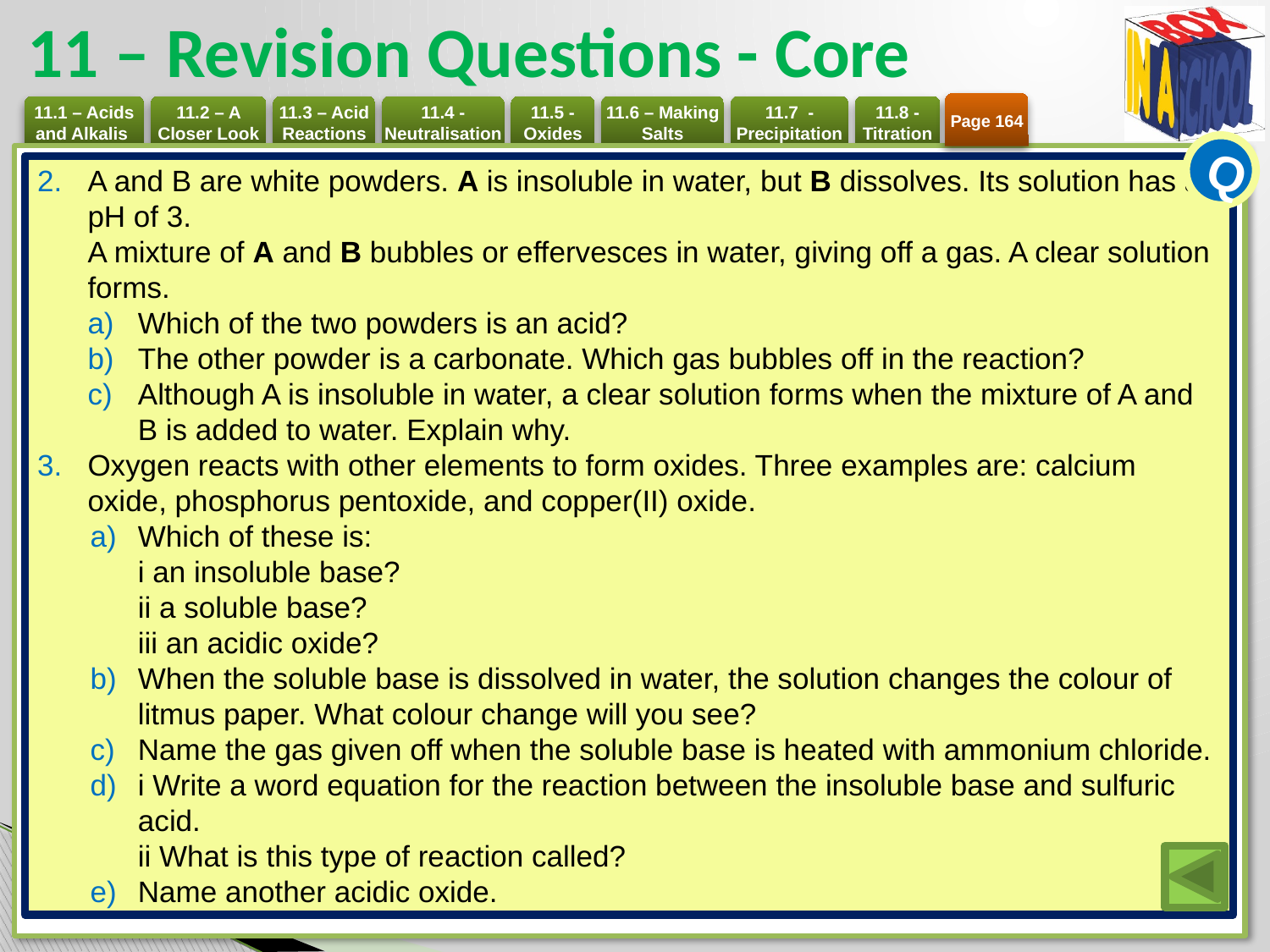

# 11 – Revision Questions - Core
Page 164
Q
A and B are white powders. A is insoluble in water, but B dissolves. Its solution has a pH of 3.
A mixture of A and B bubbles or effervesces in water, giving off a gas. A clear solution forms.
Which of the two powders is an acid?
The other powder is a carbonate. Which gas bubbles off in the reaction?
Although A is insoluble in water, a clear solution forms when the mixture of A and B is added to water. Explain why.
Oxygen reacts with other elements to form oxides. Three examples are: calcium oxide, phosphorus pentoxide, and copper(II) oxide.
Which of these is:
i an insoluble base?
ii a soluble base?
iii an acidic oxide?
When the soluble base is dissolved in water, the solution changes the colour of litmus paper. What colour change will you see?
Name the gas given off when the soluble base is heated with ammonium chloride.
i Write a word equation for the reaction between the insoluble base and sulfuric acid.
ii What is this type of reaction called?
Name another acidic oxide.